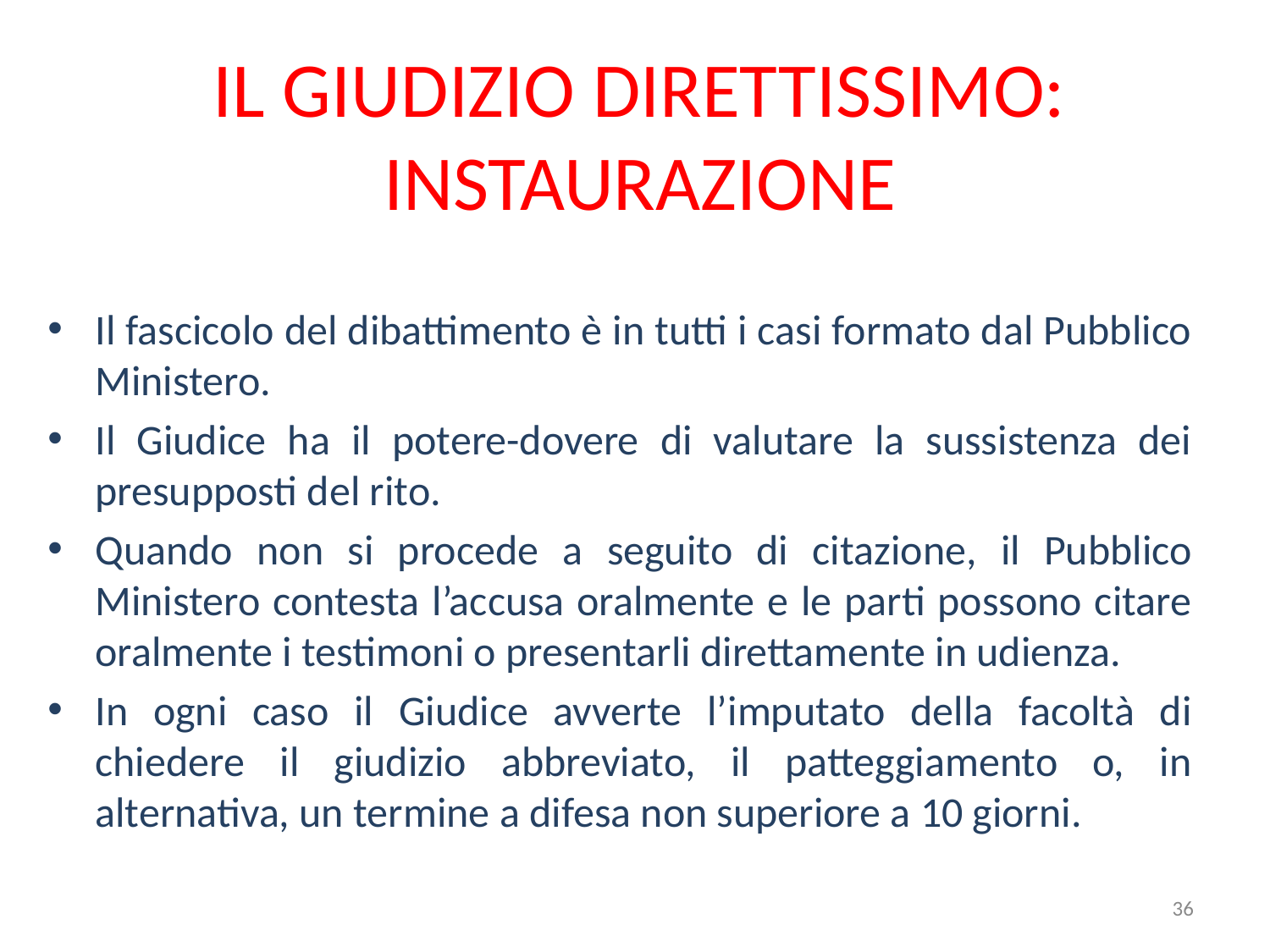

# IL GIUDIZIO DIRETTISSIMO: INSTAURAZIONE
Il fascicolo del dibattimento è in tutti i casi formato dal Pubblico Ministero.
Il Giudice ha il potere-dovere di valutare la sussistenza dei presupposti del rito.
Quando non si procede a seguito di citazione, il Pubblico Ministero contesta l’accusa oralmente e le parti possono citare oralmente i testimoni o presentarli direttamente in udienza.
In ogni caso il Giudice avverte l’imputato della facoltà di chiedere il giudizio abbreviato, il patteggiamento o, in alternativa, un termine a difesa non superiore a 10 giorni.

36